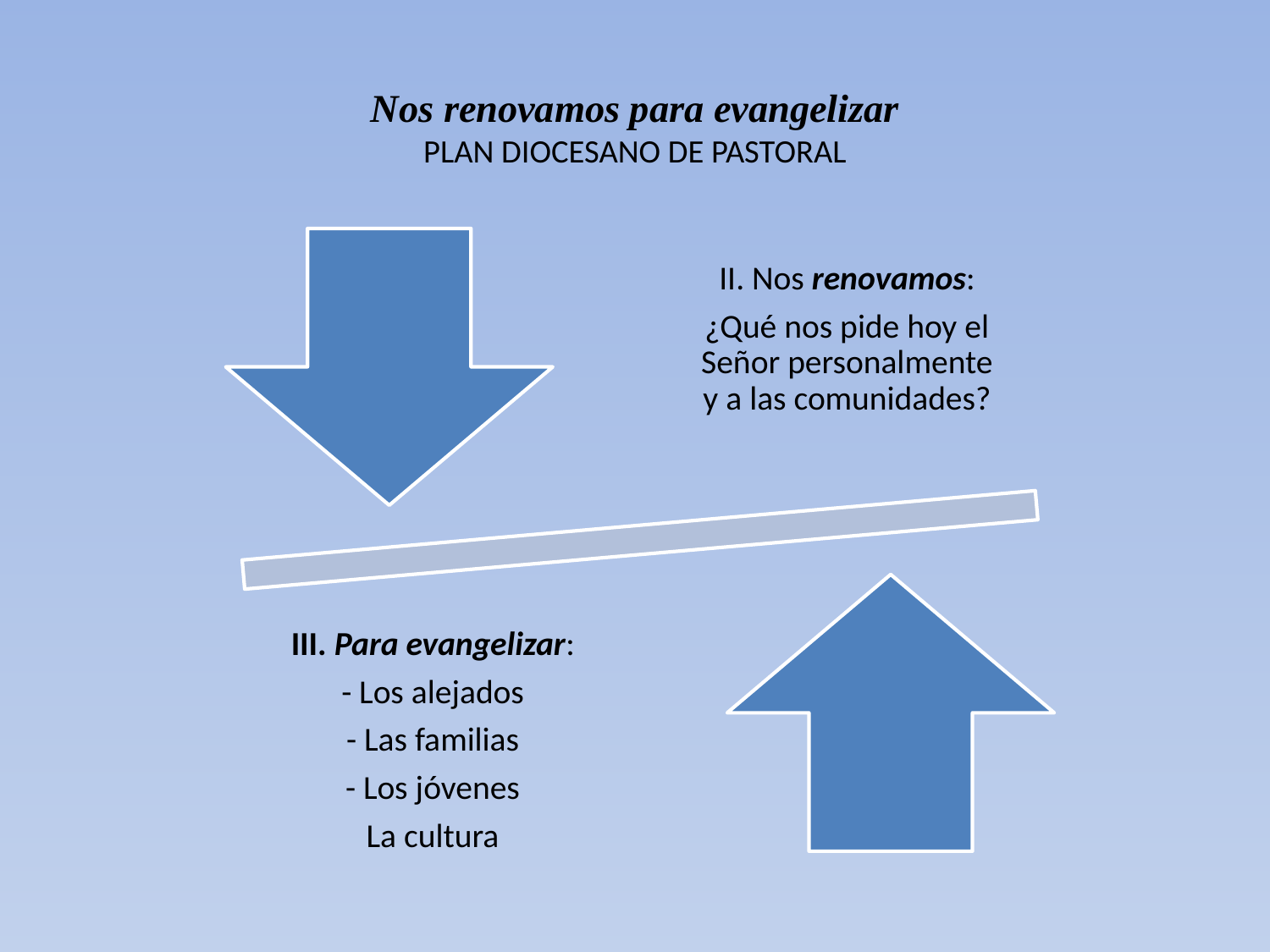

# Nos renovamos para evangelizar PLAN DIOCESANO DE PASTORAL
II. Nos renovamos:
¿Qué nos pide hoy el Señor personalmente y a las comunidades?
III. Para evangelizar:
- Los alejados
- Las familias
- Los jóvenes
La cultura